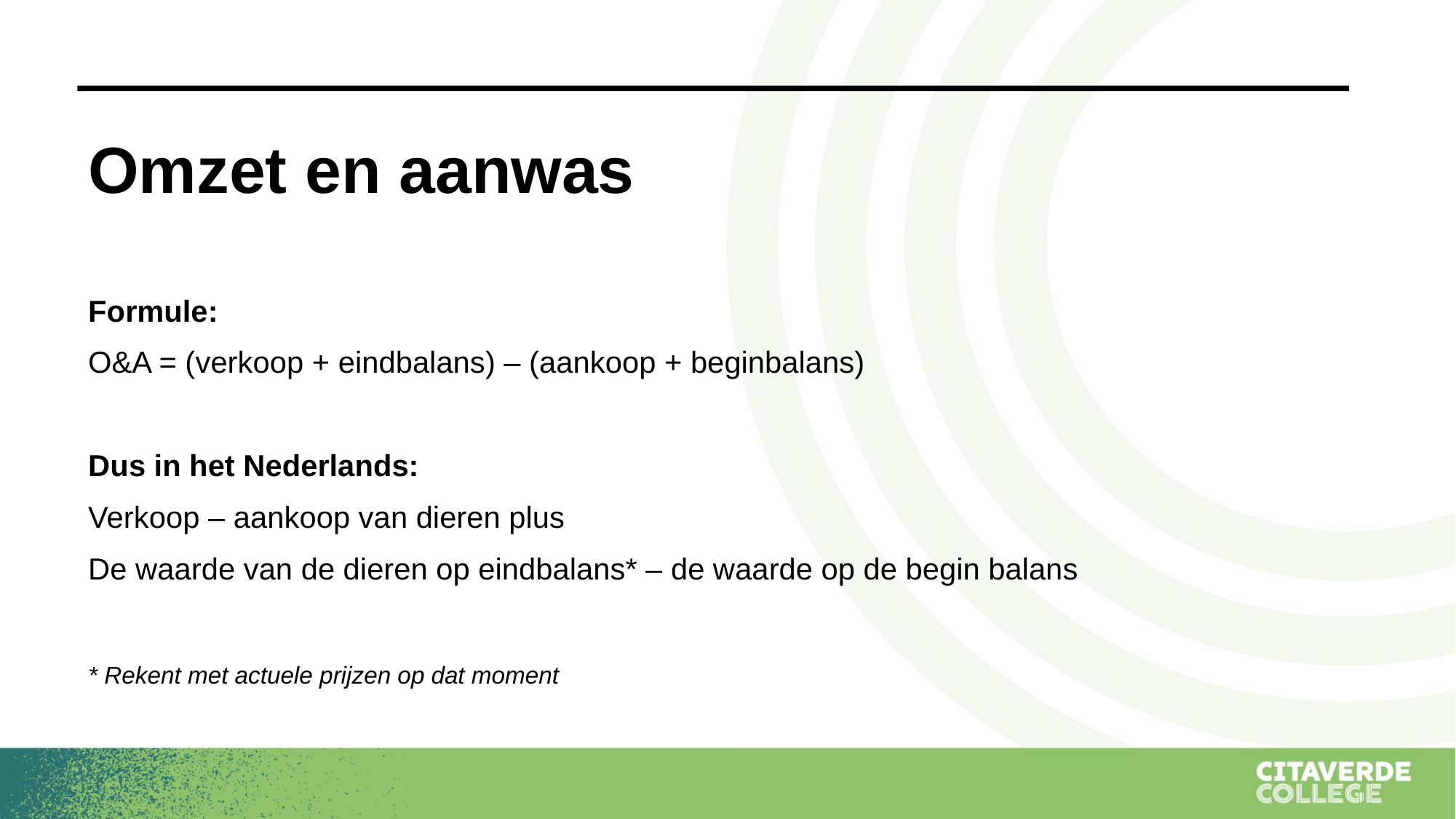

# Omzet en aanwas
Formule:
O&A = (verkoop + eindbalans) – (aankoop + beginbalans)

Dus in het Nederlands:
Verkoop – aankoop van dieren plus
De waarde van de dieren op eindbalans* – de waarde op de begin balans

* Rekent met actuele prijzen op dat moment